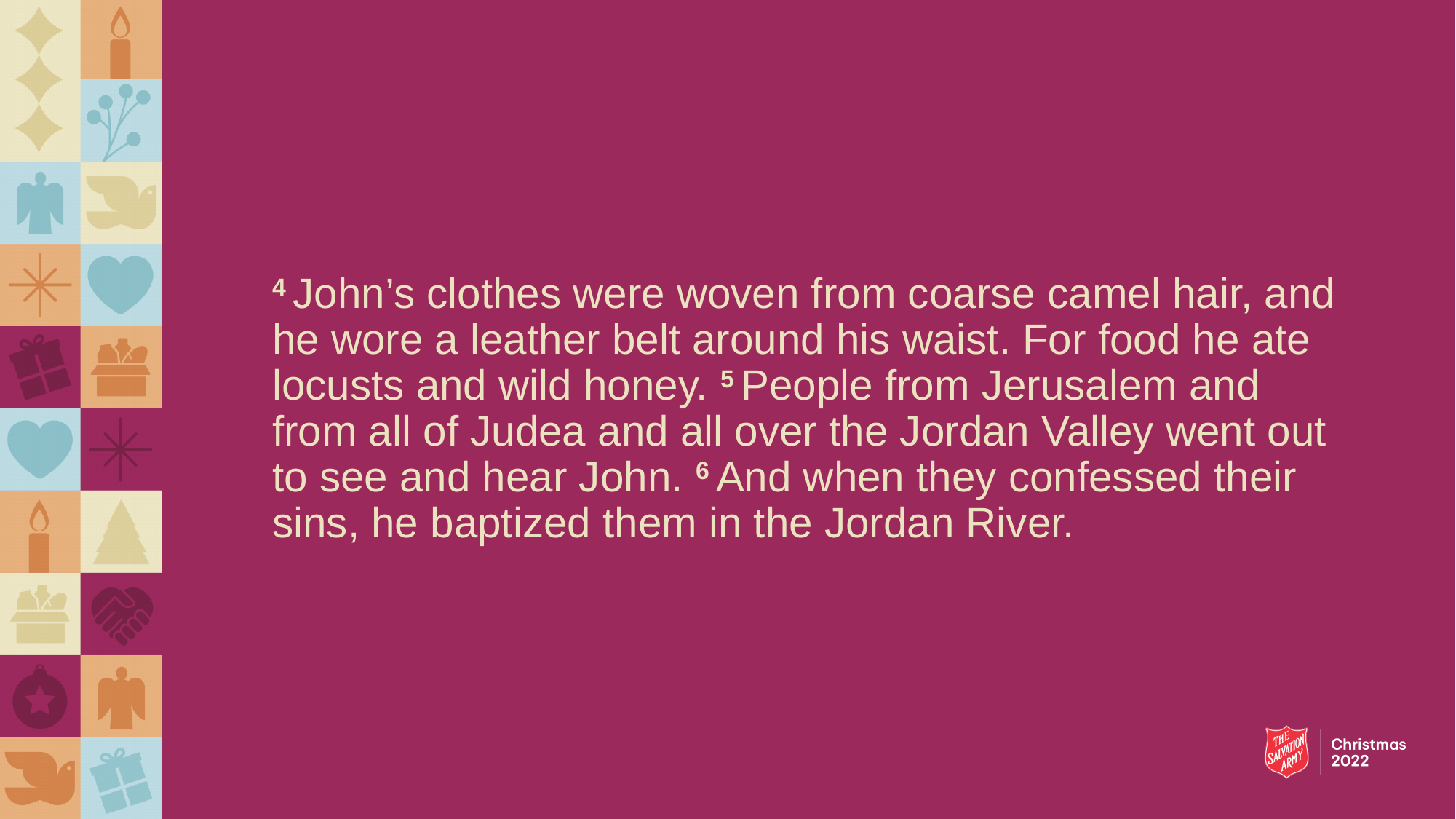

4 John’s clothes were woven from coarse camel hair, and he wore a leather belt around his waist. For food he ate locusts and wild honey. 5 People from Jerusalem and from all of Judea and all over the Jordan Valley went out to see and hear John. 6 And when they confessed their sins, he baptized them in the Jordan River.